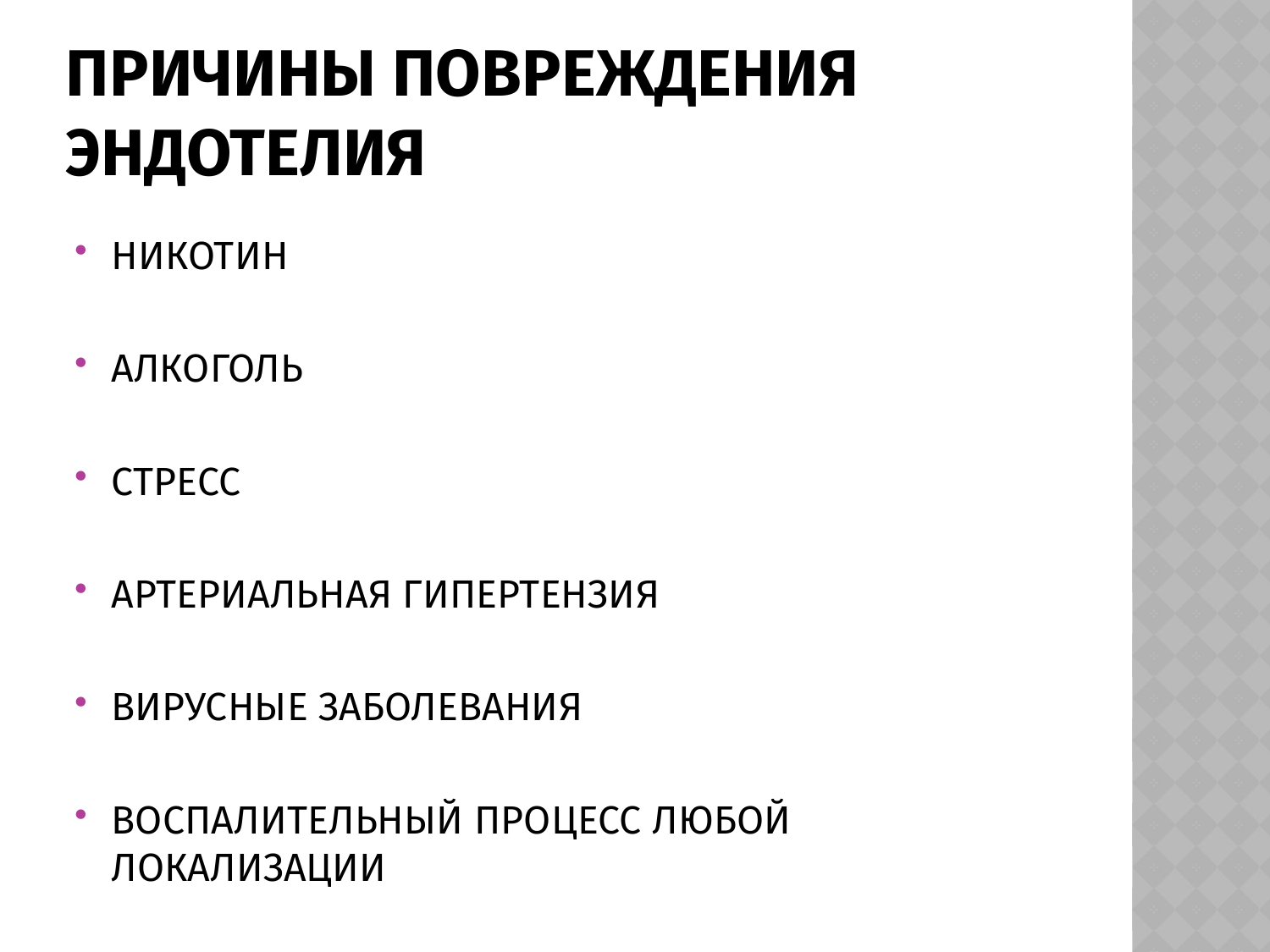

# ПРИЧИНЫ ПОВРЕЖДЕНИЯ ЭНДОТЕЛИЯ
НИКОТИН

АЛКОГОЛЬ

СТРЕСС

АРТЕРИАЛЬНАЯ ГИПЕРТЕНЗИЯ

ВИРУСНЫЕ ЗАБОЛЕВАНИЯ

ВОСПАЛИТЕЛЬНЫЙ ПРОЦЕСС ЛЮБОЙ ЛОКАЛИЗАЦИИ